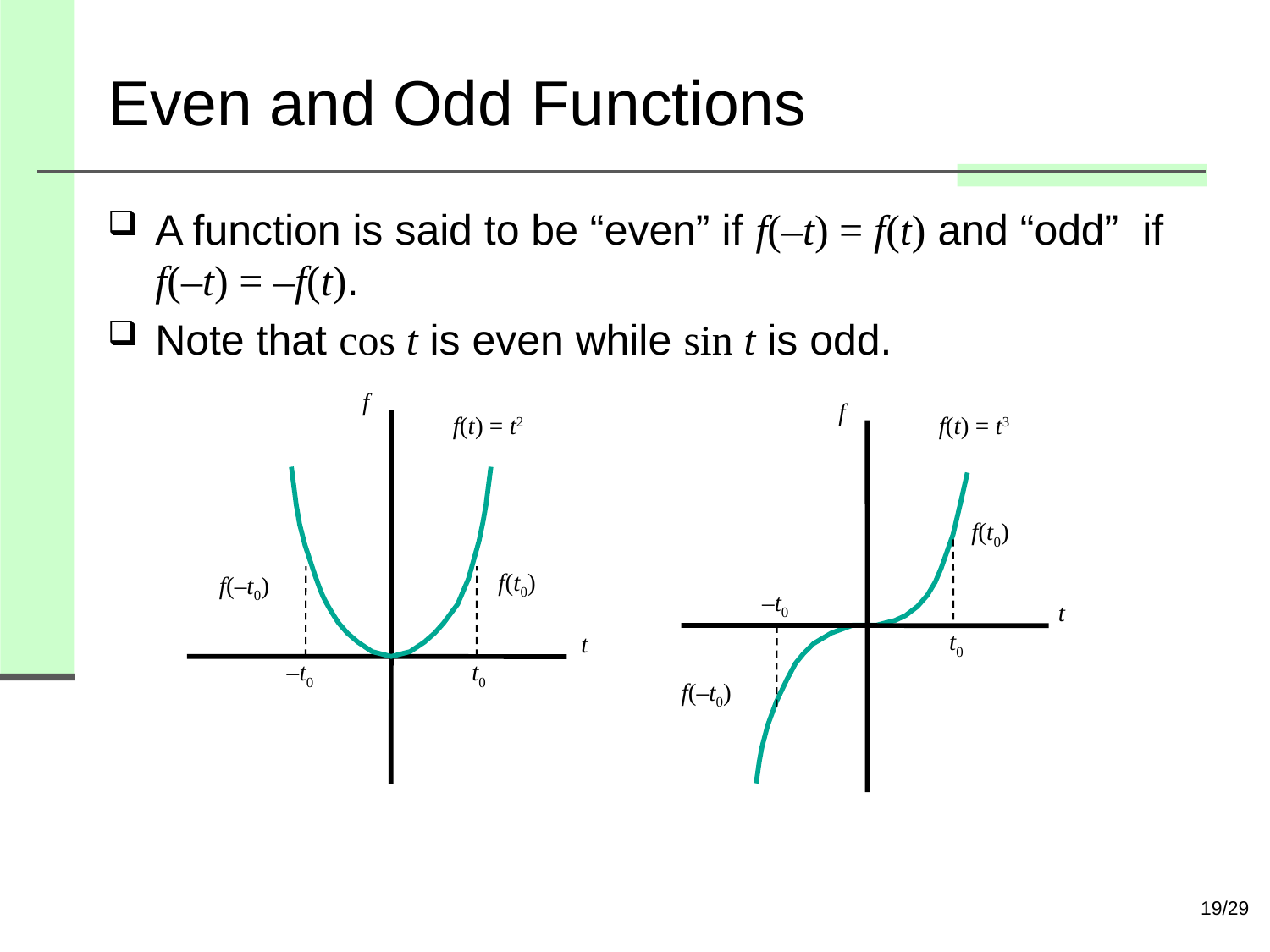

# Even and Odd Functions
A function is said to be “even” if f(–t) = f(t) and “odd”  if f(–t) = –f(t).
Note that cos t is even while sin t is odd.
f
f
f(t) = t2
f(t) = t3

f(t0)

f(t0)

f(–t0)
–t0
t

t0
t

–t0
t0
f(–t0)
19